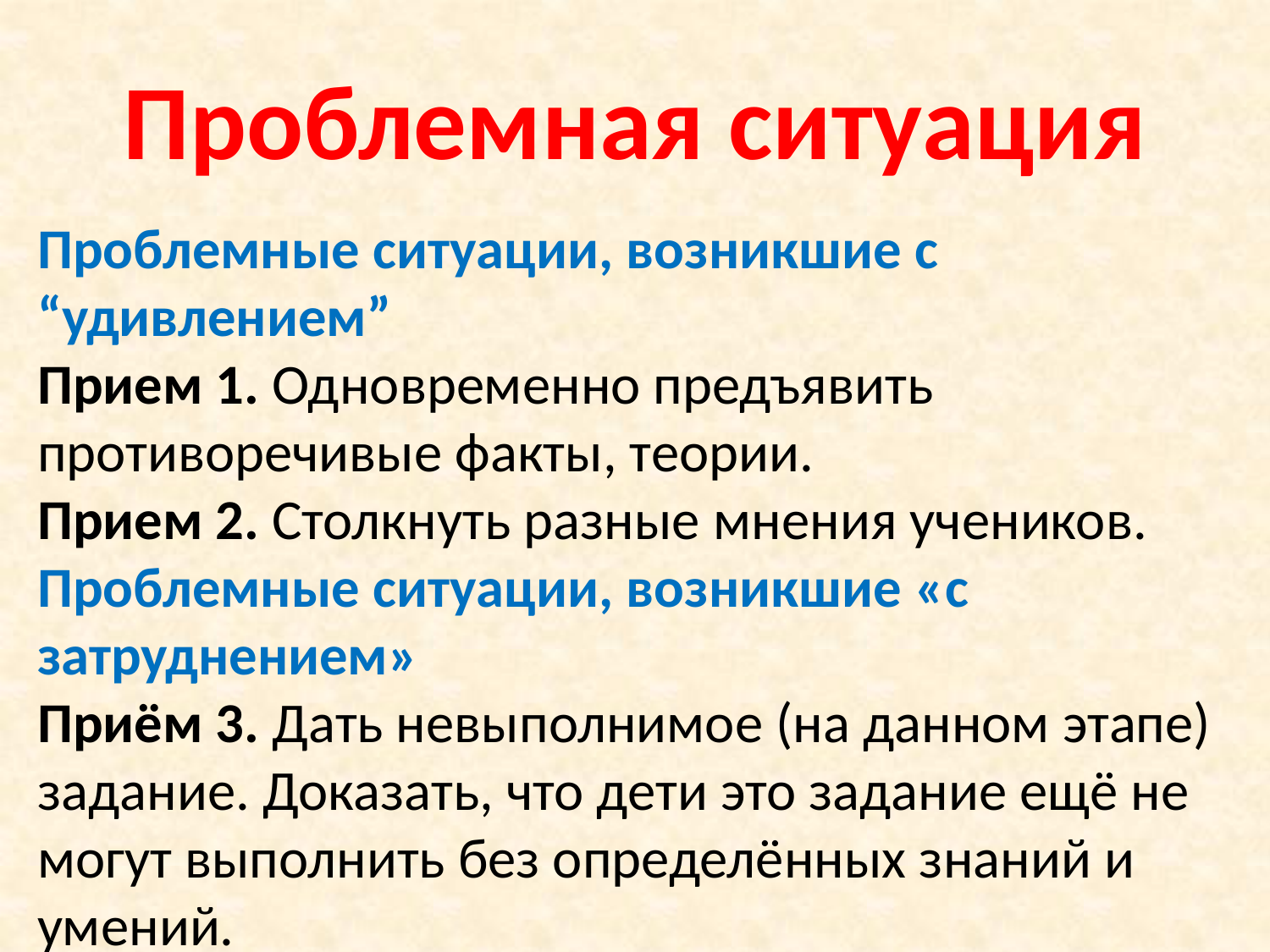

# Проблемная ситуация
Проблемные ситуации, возникшие с “удивлением”
Прием 1. Одновременно предъявить противоречивые факты, теории.
Прием 2. Столкнуть разные мнения учеников.
Проблемные ситуации, возникшие «с затруднением»
Приём 3. Дать невыполнимое (на данном этапе) задание. Доказать, что дети это задание ещё не могут выполнить без определённых знаний и умений.